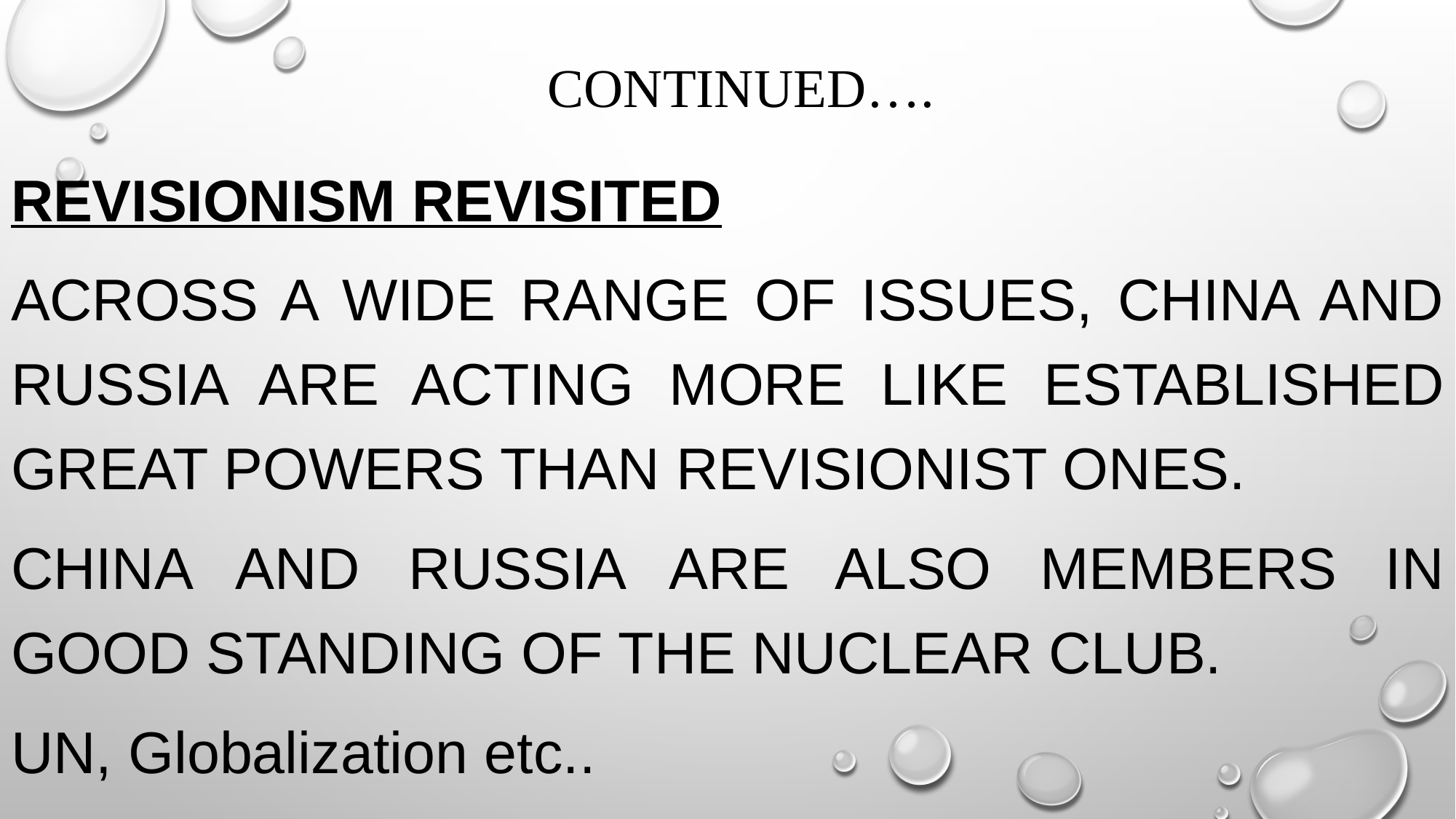

# continued….
REVISIONISM REVISITED
Across a wide range of issues, China and Russia are acting more like established great powers than revisionist ones.
China and Russia are also members in good standing of the nuclear club.
UN, Globalization etc..